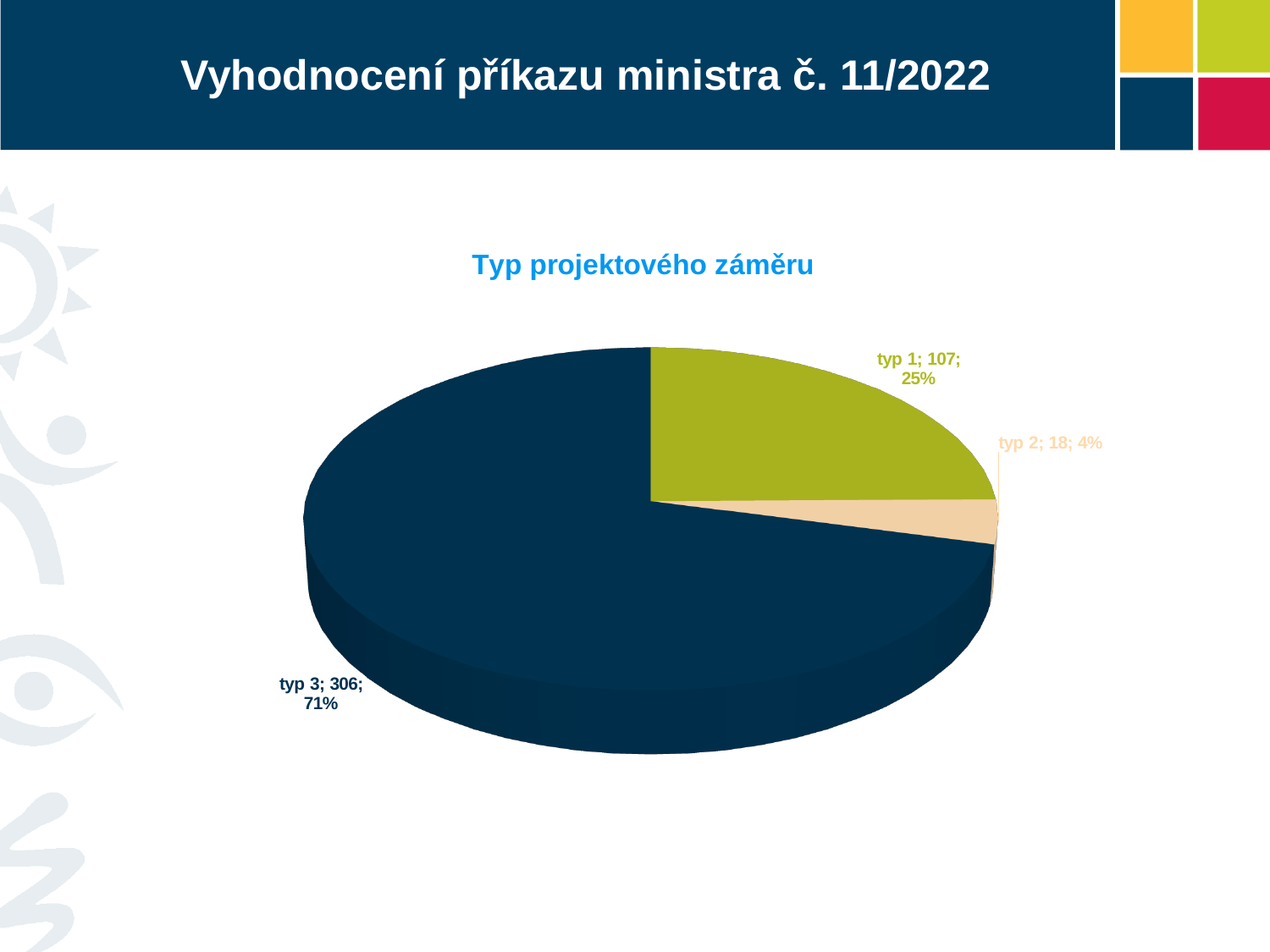

# Vyhodnocení příkazu ministra č. 11/2022

[unsupported chart]